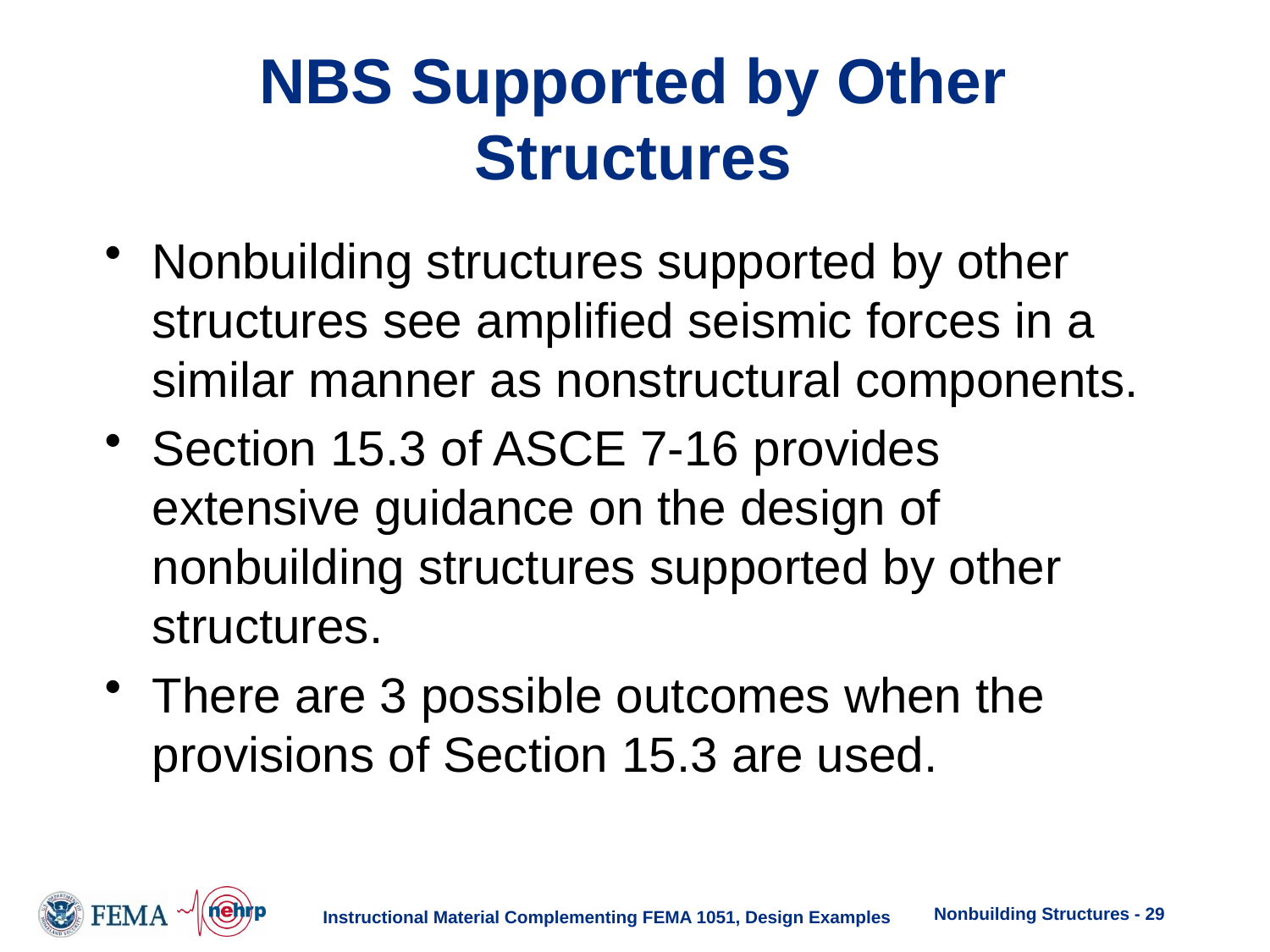

# NBS Supported by Other Structures
Nonbuilding structures supported by other structures see amplified seismic forces in a similar manner as nonstructural components.
Section 15.3 of ASCE 7-16 provides extensive guidance on the design of nonbuilding structures supported by other structures.
There are 3 possible outcomes when the provisions of Section 15.3 are used.

Nonbuilding Structures - 29
Instructional Material Complementing FEMA 1051, Design Examples